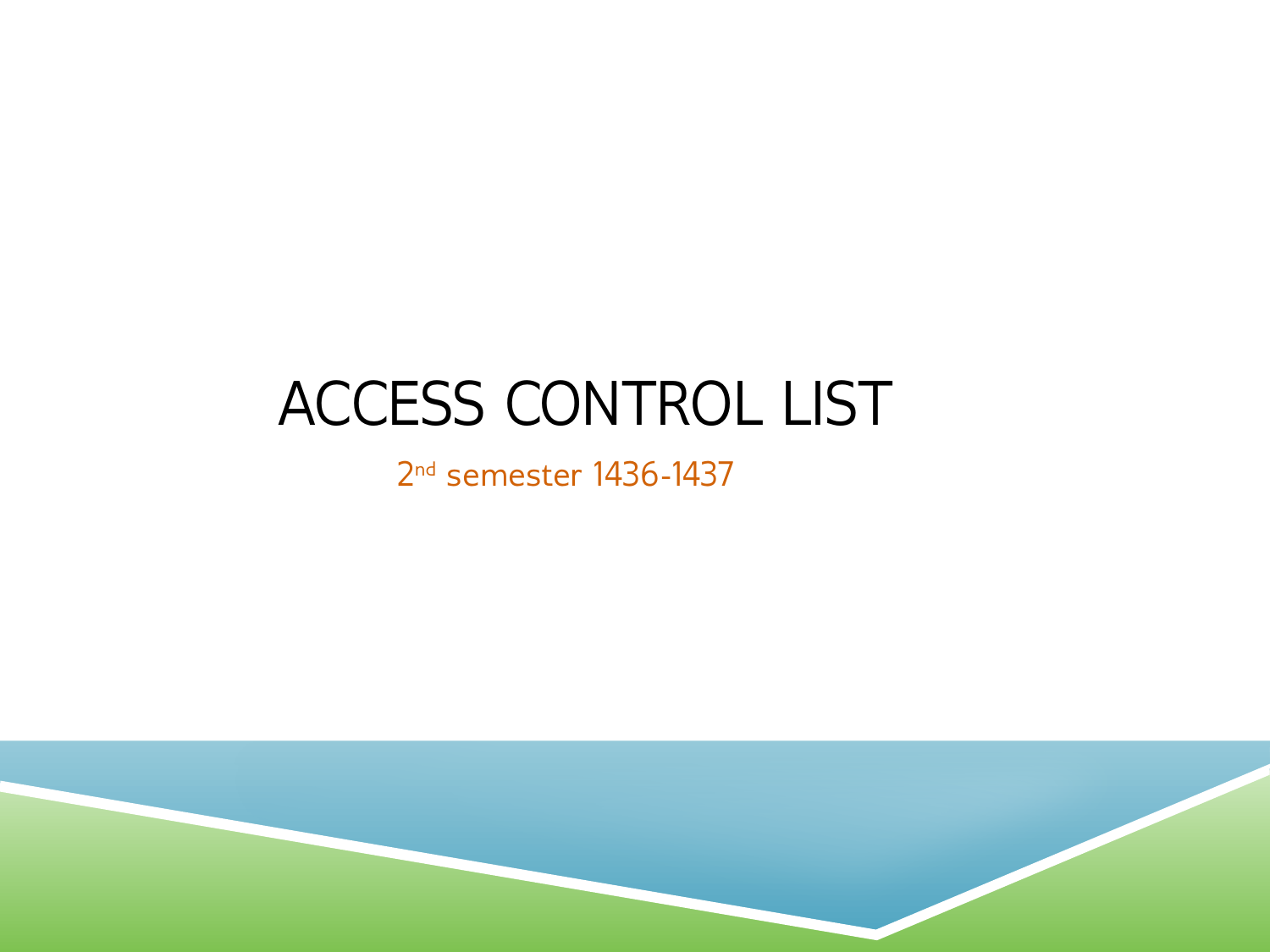

# Access control list
2nd semester 1436-1437